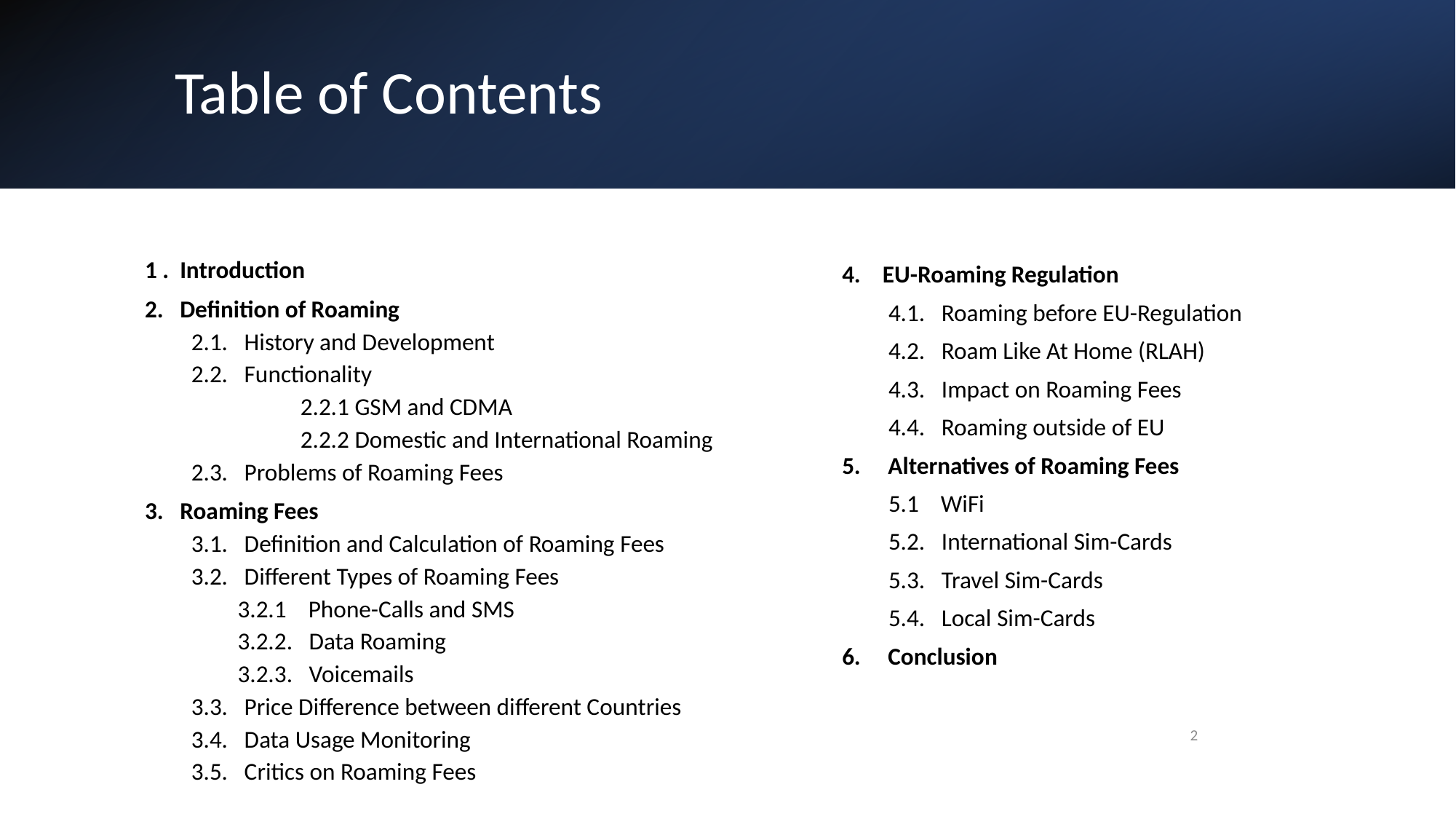

# Table of Contents
1 .  Introduction
2.   Definition of Roaming
2.1.   History and Development
2.2.   Functionality
	2.2.1 GSM and CDMA
	2.2.2 Domestic and International Roaming
2.3.   Problems of Roaming Fees
3.   Roaming Fees
3.1.   Definition and Calculation of Roaming Fees
3.2.   Different Types of Roaming Fees
3.2.1    Phone-Calls and SMS
3.2.2.   Data Roaming
3.2.3.   Voicemails
3.3.   Price Difference between different Countries
3.4.   Data Usage Monitoring
3.5.   Critics on Roaming Fees

4.    EU-Roaming Regulation
4.1.   Roaming before EU-Regulation
4.2.   Roam Like At Home (RLAH)
4.3.   Impact on Roaming Fees
4.4.   Roaming outside of EU
5.     Alternatives of Roaming Fees
5.1    WiFi
5.2.   International Sim-Cards
5.3.   Travel Sim-Cards
5.4.   Local Sim-Cards
6.     Conclusion
2